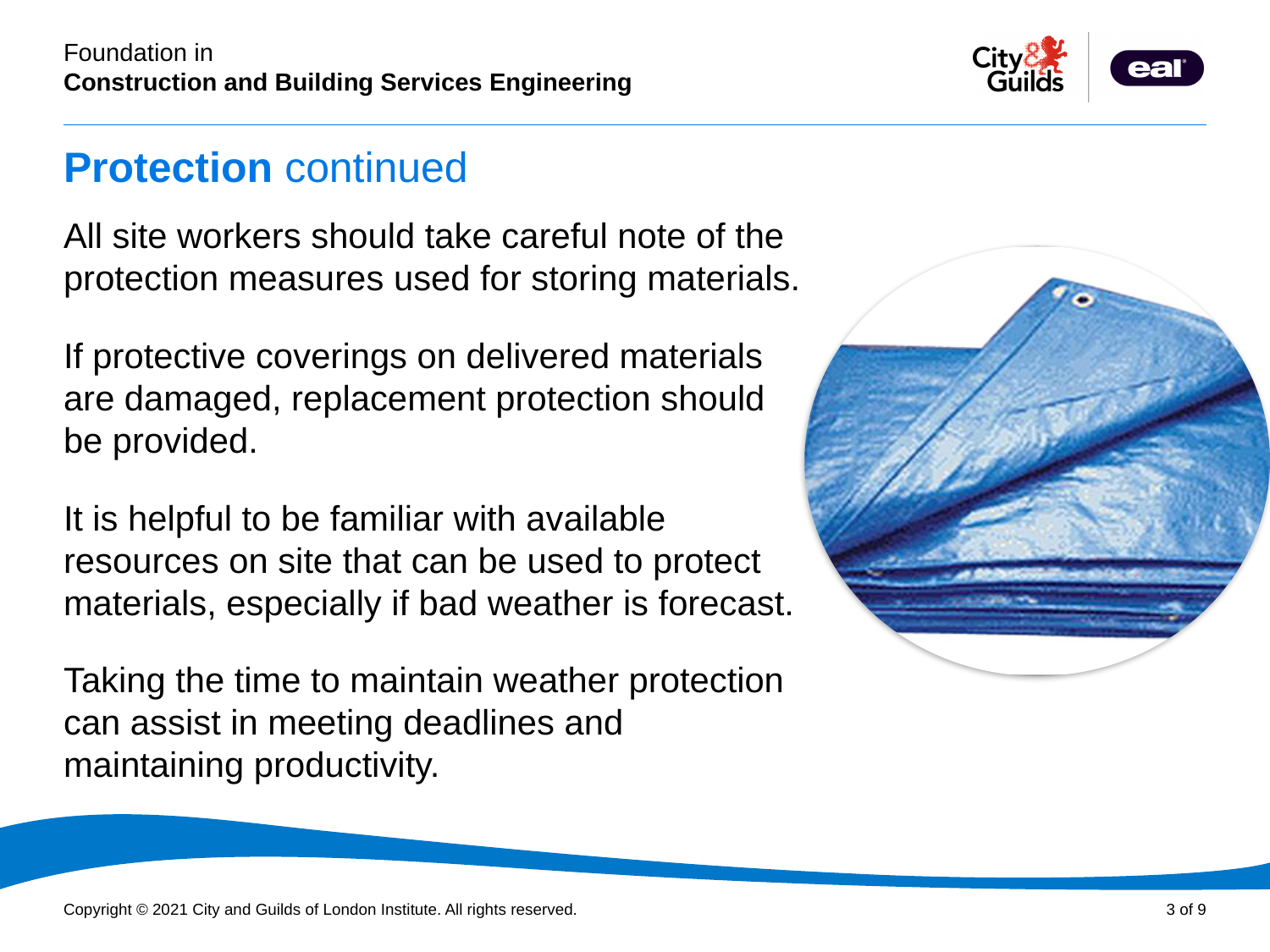

# Protection continued
All site workers should take careful note of the protection measures used for storing materials.
If protective coverings on delivered materials are damaged, replacement protection should be provided.
It is helpful to be familiar with available resources on site that can be used to protect materials, especially if bad weather is forecast.
Taking the time to maintain weather protection can assist in meeting deadlines and maintaining productivity.